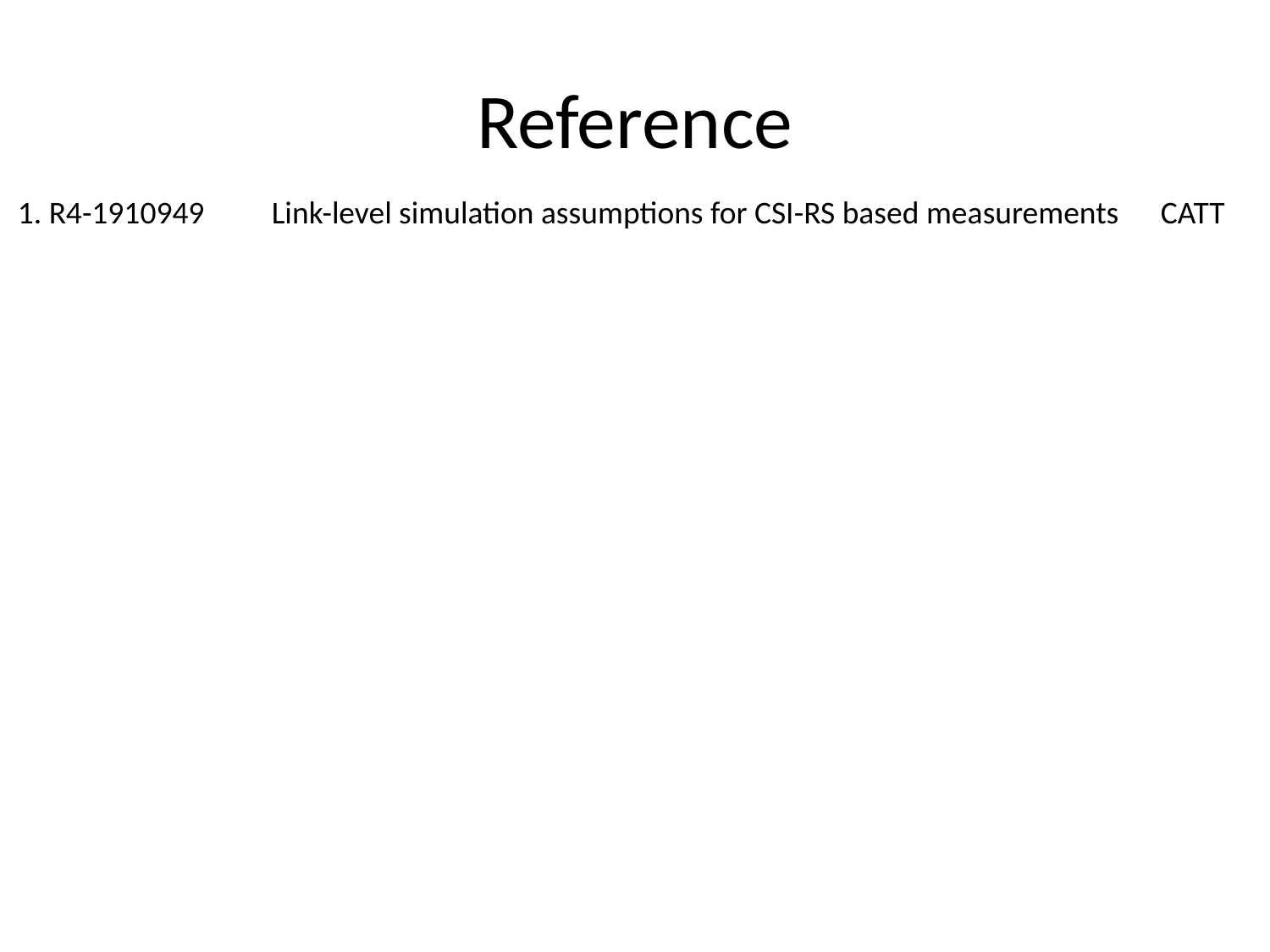

# Reference
1. R4-1910949	Link-level simulation assumptions for CSI-RS based measurements	CATT